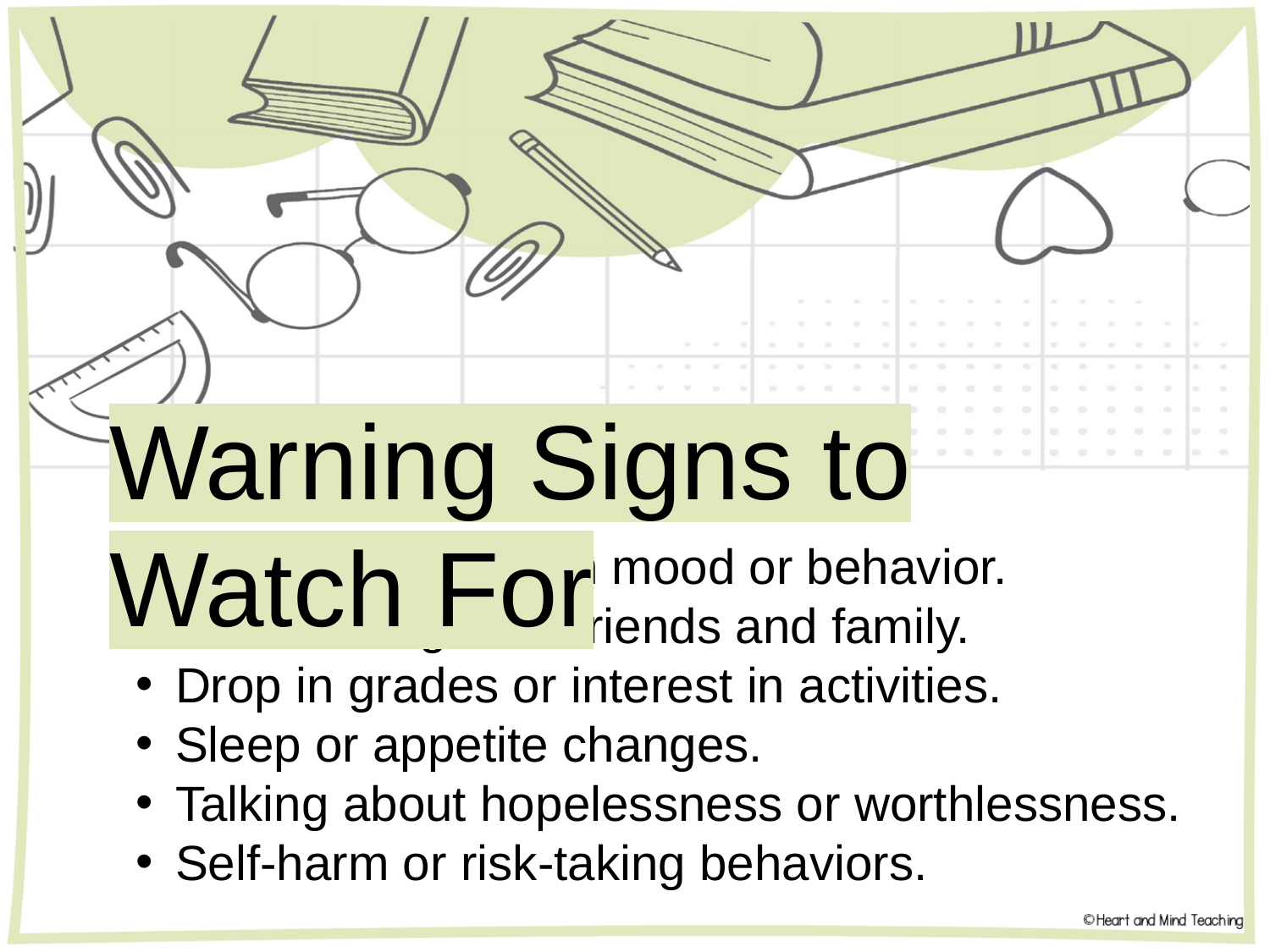

Warning Signs to Watch For
Sudden changes in mood or behavior.
Withdrawing from friends and family.
Drop in grades or interest in activities.
Sleep or appetite changes.
Talking about hopelessness or worthlessness.
Self-harm or risk-taking behaviors.